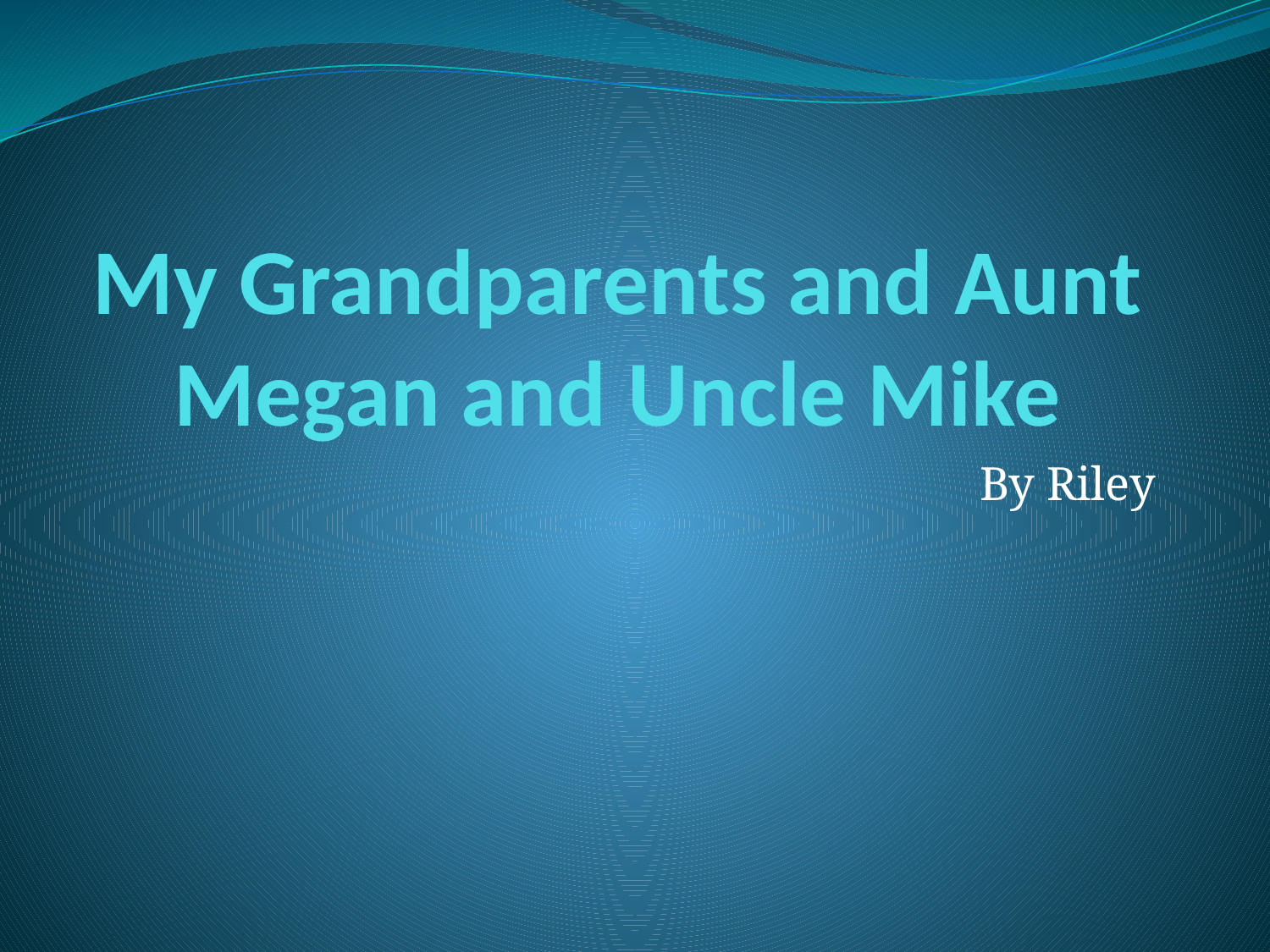

# My Grandparents and Aunt Megan and Uncle Mike
By Riley